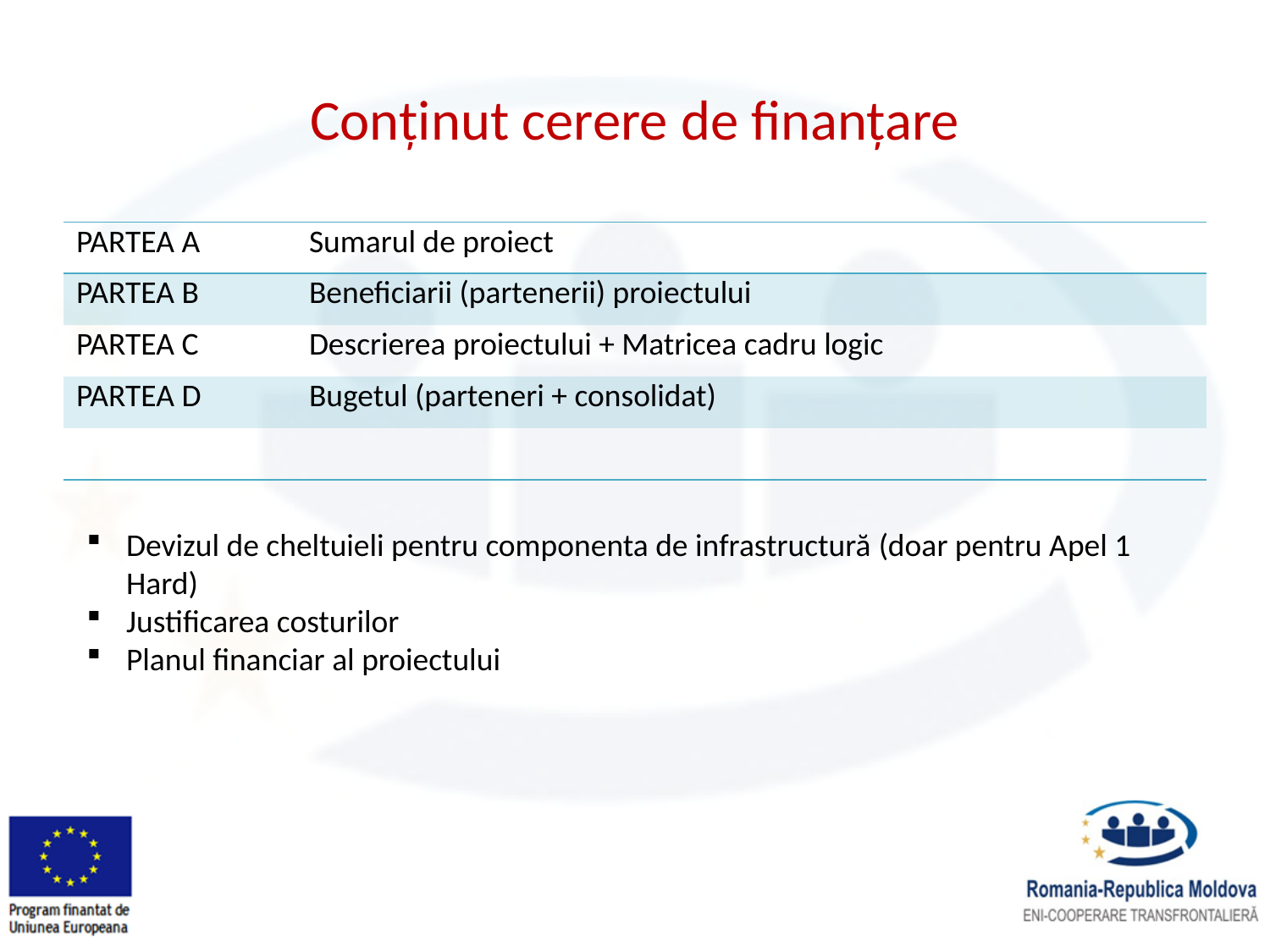

# Conținut cerere de finanțare
| PARTEA A | Sumarul de proiect |
| --- | --- |
| PARTEA B | Beneficiarii (partenerii) proiectului |
| PARTEA C | Descrierea proiectului + Matricea cadru logic |
| PARTEA D | Bugetul (parteneri + consolidat) |
|  |  |
Devizul de cheltuieli pentru componenta de infrastructură (doar pentru Apel 1 Hard)
Justificarea costurilor
Planul financiar al proiectului